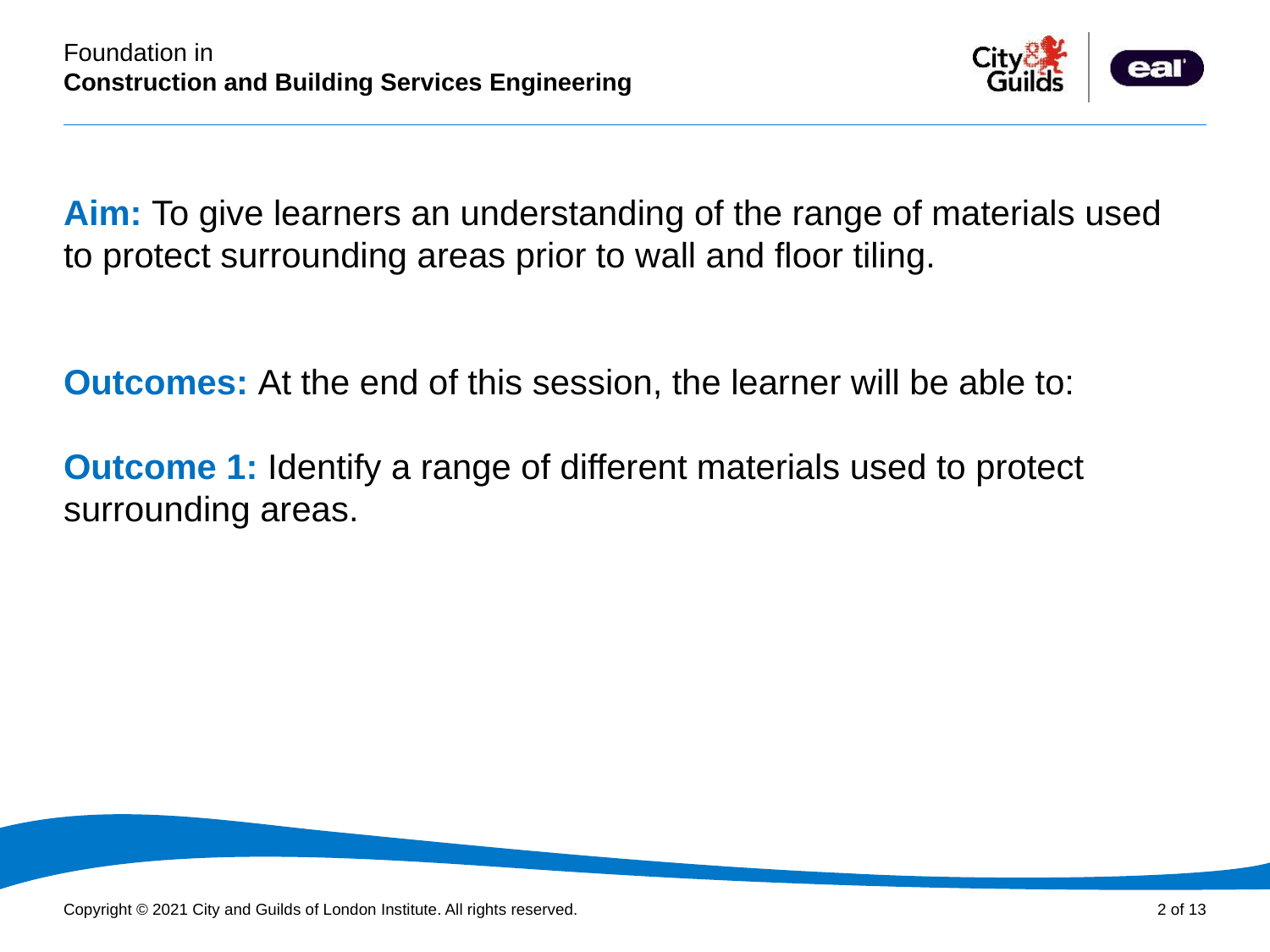

PowerPoint presentation
# Aim: To give learners an understanding of the range of materials used to protect surrounding areas prior to wall and floor tiling. Outcomes: At the end of this session, the learner will be able to: Outcome 1: Identify a range of different materials used to protect surrounding areas.